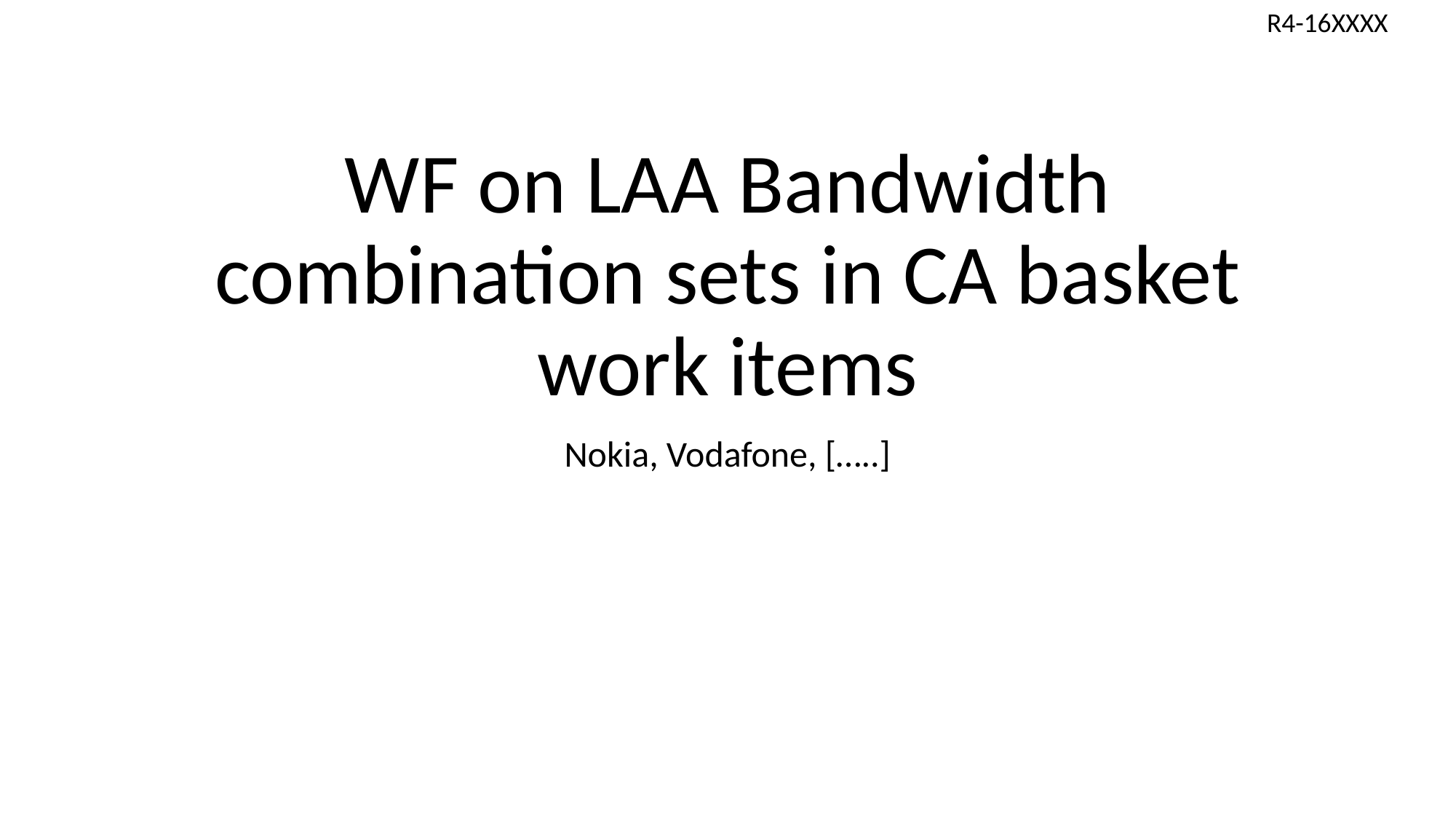

R4-16XXXX
# WF on LAA Bandwidth combination sets in CA basket work items
Nokia, Vodafone, […..]